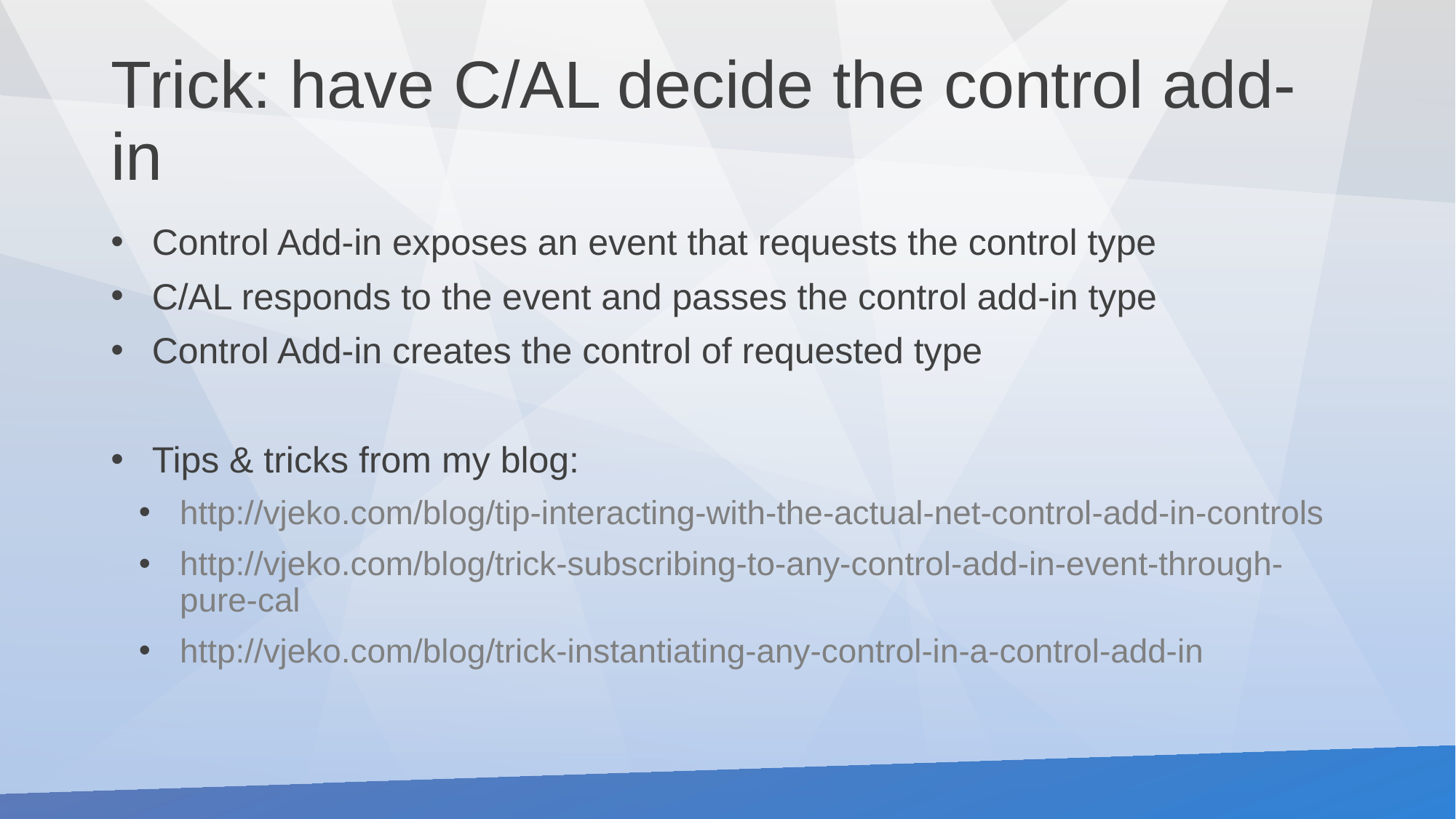

# Trick: have C/AL decide the control add-in
Control Add-in exposes an event that requests the control type
C/AL responds to the event and passes the control add-in type
Control Add-in creates the control of requested type

Tips & tricks from my blog:
http://vjeko.com/blog/tip-interacting-with-the-actual-net-control-add-in-controls
http://vjeko.com/blog/trick-subscribing-to-any-control-add-in-event-through-pure-cal
http://vjeko.com/blog/trick-instantiating-any-control-in-a-control-add-in